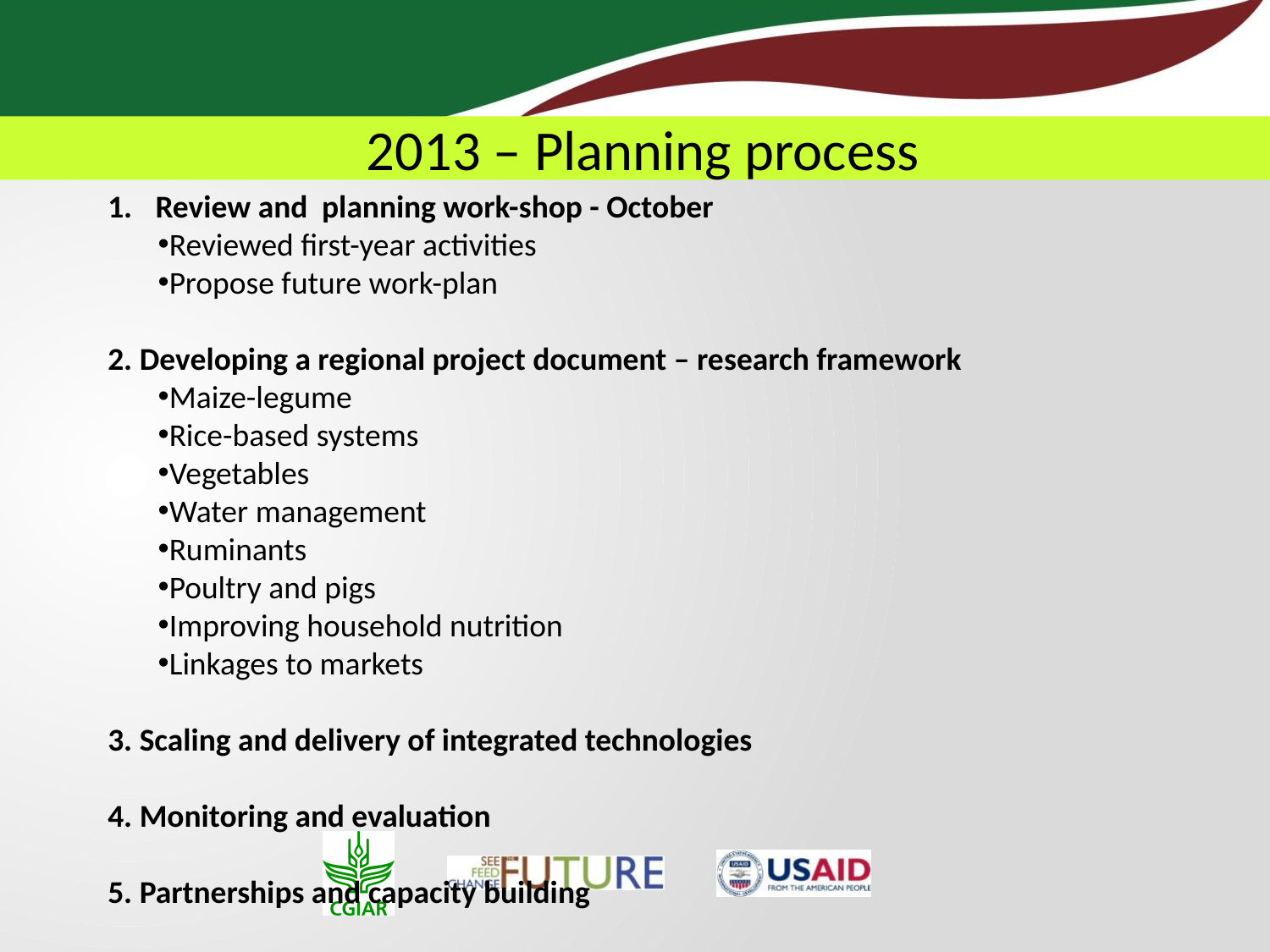

2013 – Planning process
Review and  planning work-shop - October
Reviewed first-year activities
Propose future work-plan

2. Developing a regional project document – research framework
Maize-legume
Rice-based systems
Vegetables
Water management
Ruminants
Poultry and pigs
Improving household nutrition
Linkages to markets

3. Scaling and delivery of integrated technologies

4. Monitoring and evaluation

5. Partnerships and capacity building